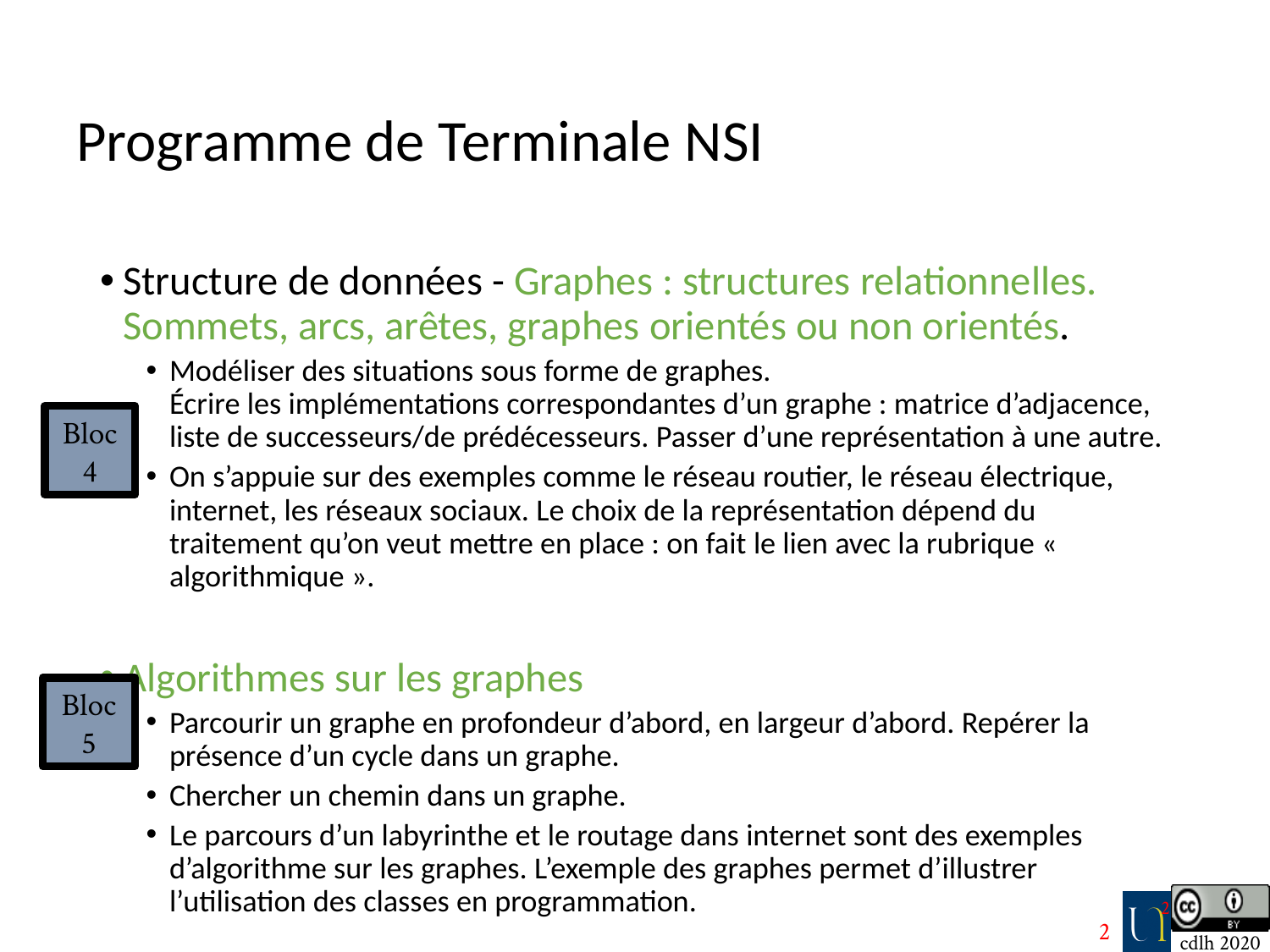

# Programme de Terminale NSI
Structure de données - Graphes : structures relationnelles. Sommets, arcs, arêtes, graphes orientés ou non orientés.
Modéliser des situations sous forme de graphes.
Écrire les implémentations correspondantes d’un graphe : matrice d’adjacence, liste de successeurs/de prédécesseurs. Passer d’une représentation à une autre.
On s’appuie sur des exemples comme le réseau routier, le réseau électrique, internet, les réseaux sociaux. Le choix de la représentation dépend du traitement qu’on veut mettre en place : on fait le lien avec la rubrique « algorithmique ».

Algorithmes sur les graphes
Parcourir un graphe en profondeur d’abord, en largeur d’abord. Repérer la présence d’un cycle dans un graphe.
Chercher un chemin dans un graphe.
Le parcours d’un labyrinthe et le routage dans internet sont des exemples d’algorithme sur les graphes. L’exemple des graphes permet d’illustrer l’utilisation des classes en programmation.
Bloc 4
Bloc 5
2